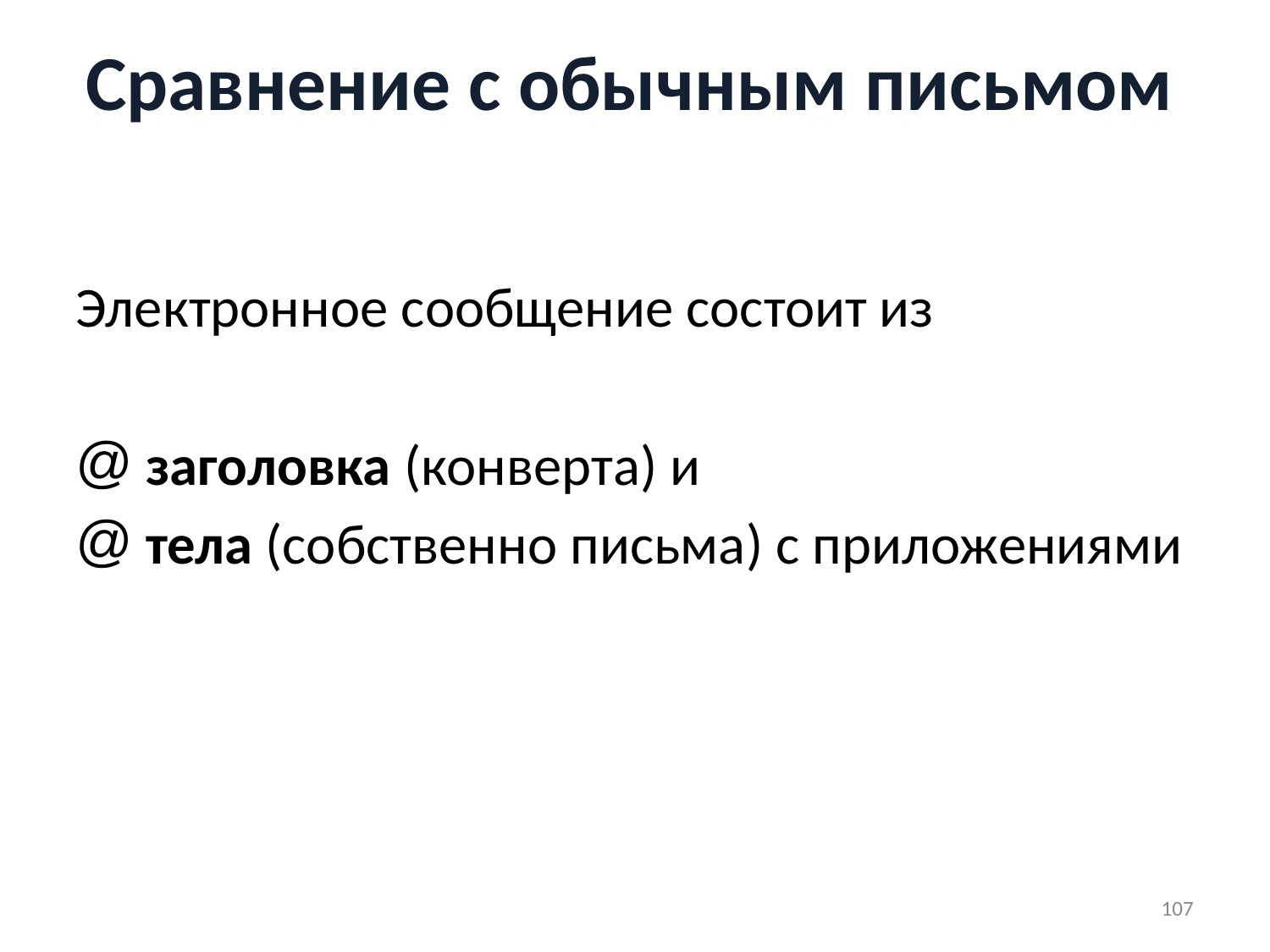

Сравнение с обычным письмом
Электронное сообщение состоит из

 заголовка (конверта) и
 тела (собственно письма) с приложениями
107